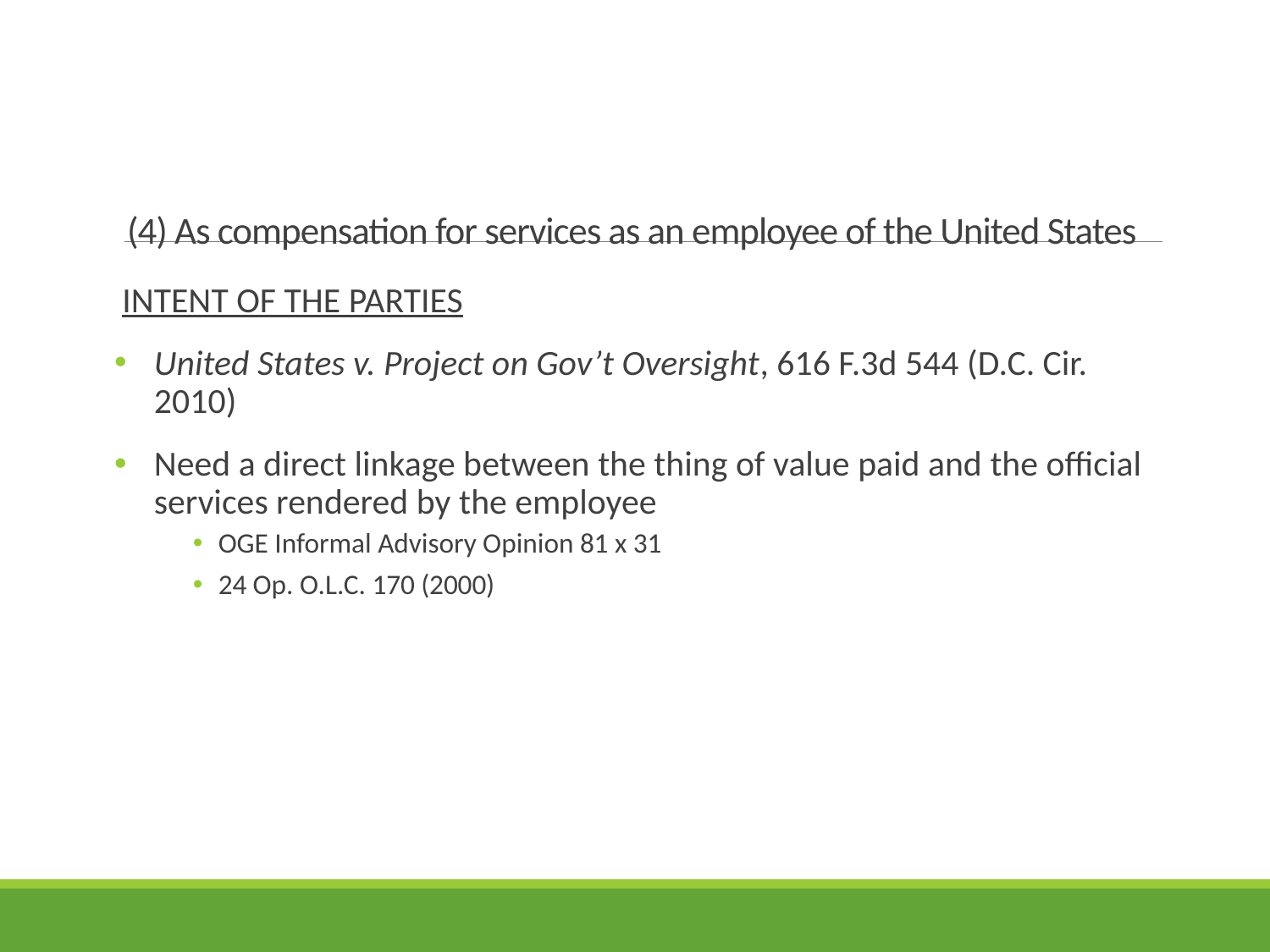

# (4) As compensation for services as an employee of the United States
INTENT OF THE PARTIES
United States v. Project on Gov’t Oversight, 616 F.3d 544 (D.C. Cir. 2010)
Need a direct linkage between the thing of value paid and the official services rendered by the employee
OGE Informal Advisory Opinion 81 x 31
24 Op. O.L.C. 170 (2000)